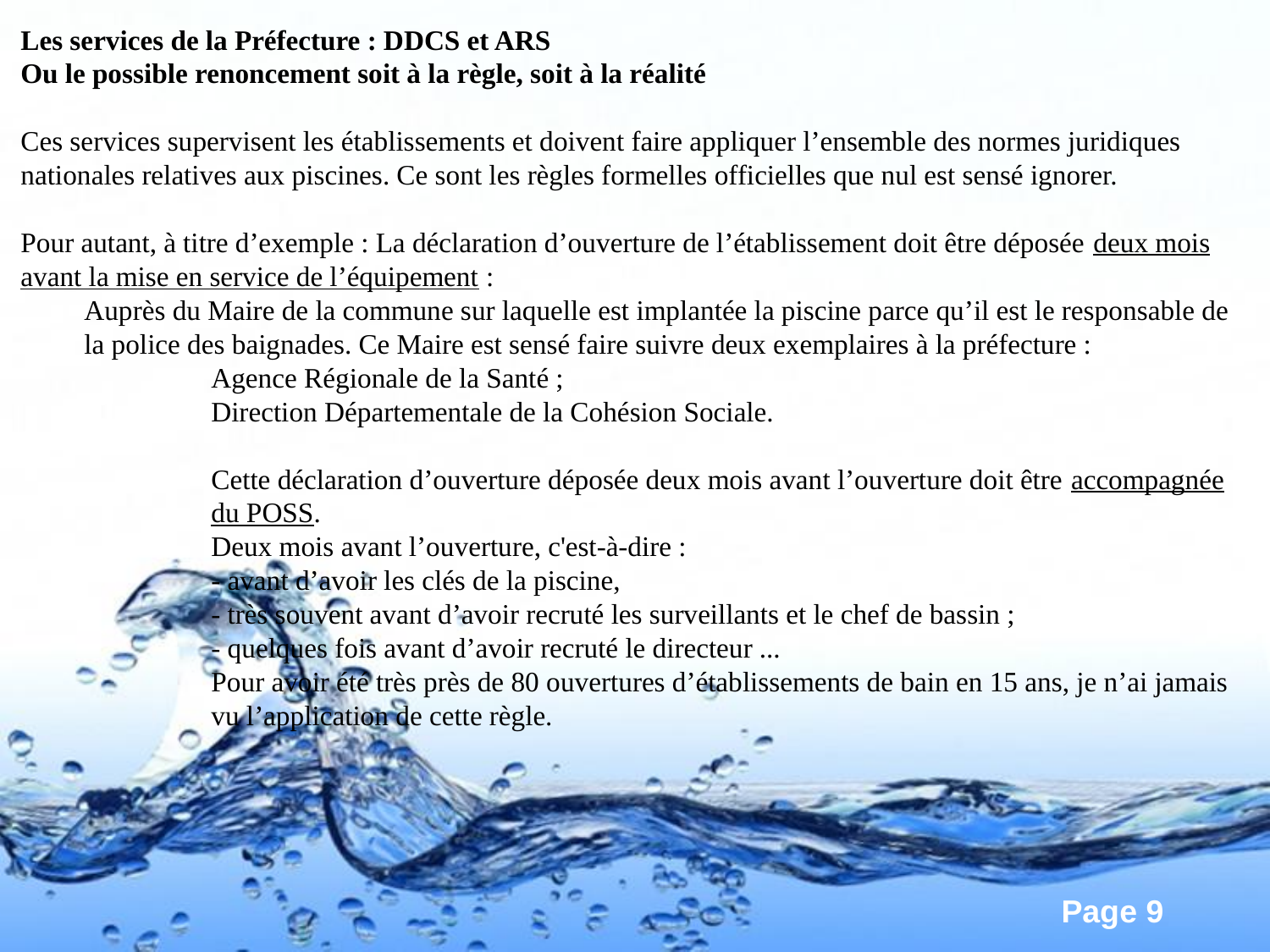

Les services de la Préfecture : DDCS et ARS
Ou le possible renoncement soit à la règle, soit à la réalité

Ces services supervisent les établissements et doivent faire appliquer l’ensemble des normes juridiques nationales relatives aux piscines. Ce sont les règles formelles officielles que nul est sensé ignorer.
Pour autant, à titre d’exemple : La déclaration d’ouverture de l’établissement doit être déposée deux mois avant la mise en service de l’équipement :
Auprès du Maire de la commune sur laquelle est implantée la piscine parce qu’il est le responsable de la police des baignades. Ce Maire est sensé faire suivre deux exemplaires à la préfecture :
Agence Régionale de la Santé ;
Direction Départementale de la Cohésion Sociale.
Cette déclaration d’ouverture déposée deux mois avant l’ouverture doit être accompagnée du POSS.
Deux mois avant l’ouverture, c'est-à-dire :
- avant d’avoir les clés de la piscine,
- très souvent avant d’avoir recruté les surveillants et le chef de bassin ;
- quelques fois avant d’avoir recruté le directeur ...
Pour avoir été très près de 80 ouvertures d’établissements de bain en 15 ans, je n’ai jamais vu l’application de cette règle.